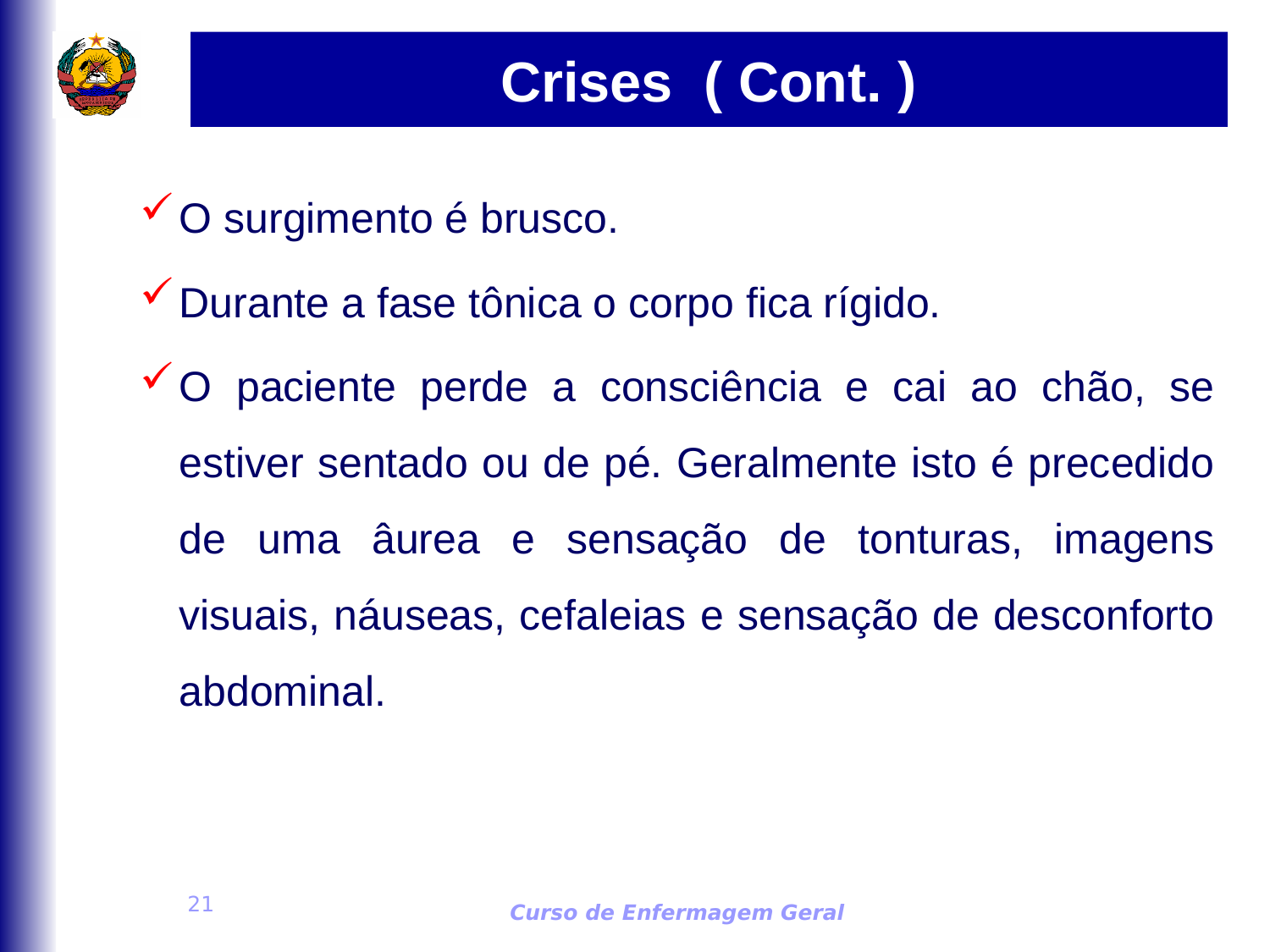

# Crises  ( Cont. )
O surgimento é brusco.
Durante a fase tônica o corpo fica rígido.
O paciente perde a consciência e cai ao chão, se estiver sentado ou de pé. Geralmente isto é precedido de uma âurea e sensação de tonturas, imagens visuais, náuseas, cefaleias e sensação de desconforto abdominal.

21
Curso de Enfermagem Geral